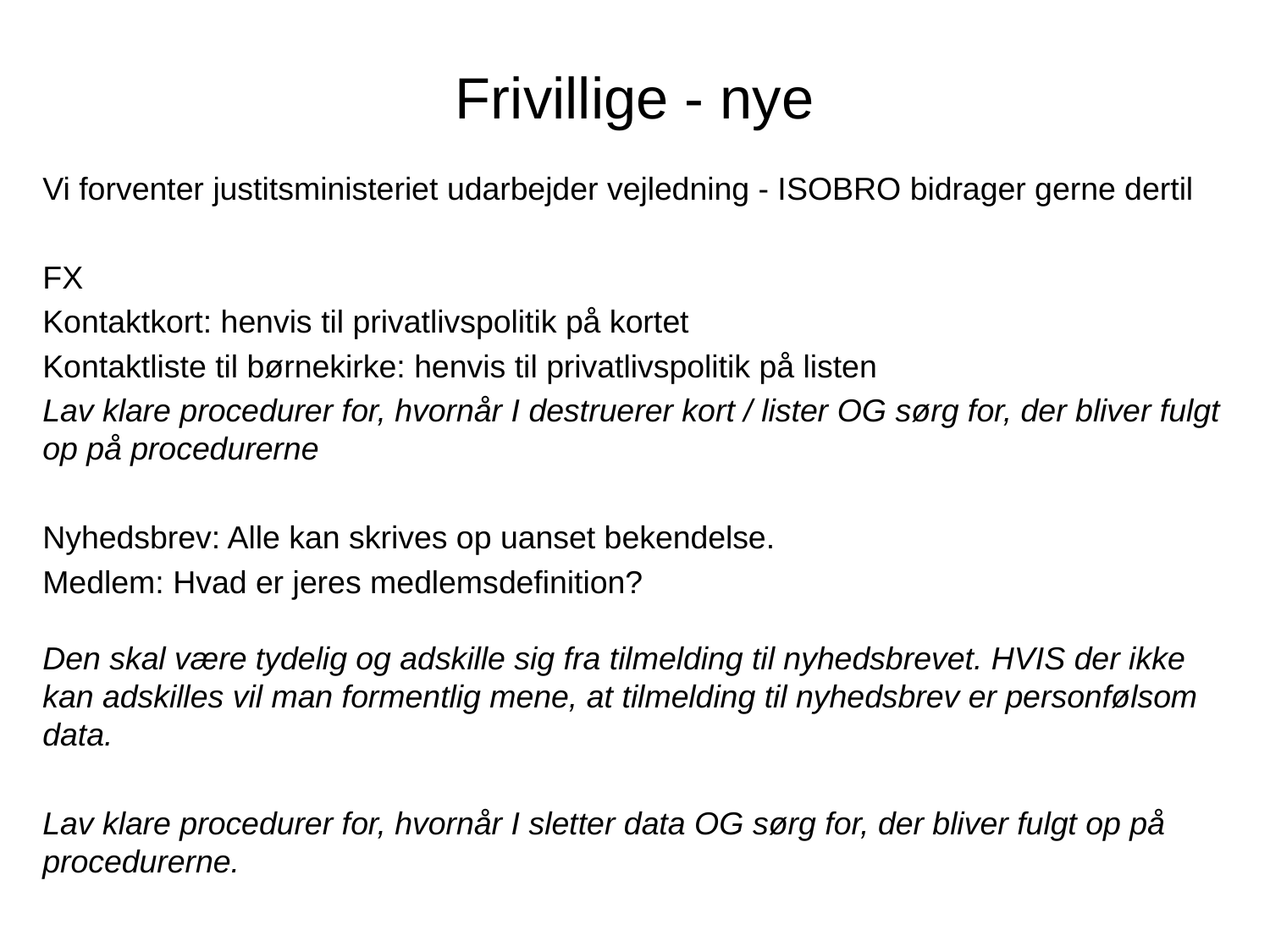

# Frivillige - nye
Vi forventer justitsministeriet udarbejder vejledning - ISOBRO bidrager gerne dertil

FX
Kontaktkort: henvis til privatlivspolitik på kortet
Kontaktliste til børnekirke: henvis til privatlivspolitik på listen
Lav klare procedurer for, hvornår I destruerer kort / lister OG sørg for, der bliver fulgt op på procedurerne

Nyhedsbrev: Alle kan skrives op uanset bekendelse.
Medlem: Hvad er jeres medlemsdefinition?
Den skal være tydelig og adskille sig fra tilmelding til nyhedsbrevet. HVIS der ikke kan adskilles vil man formentlig mene, at tilmelding til nyhedsbrev er personfølsom data.

Lav klare procedurer for, hvornår I sletter data OG sørg for, der bliver fulgt op på procedurerne.